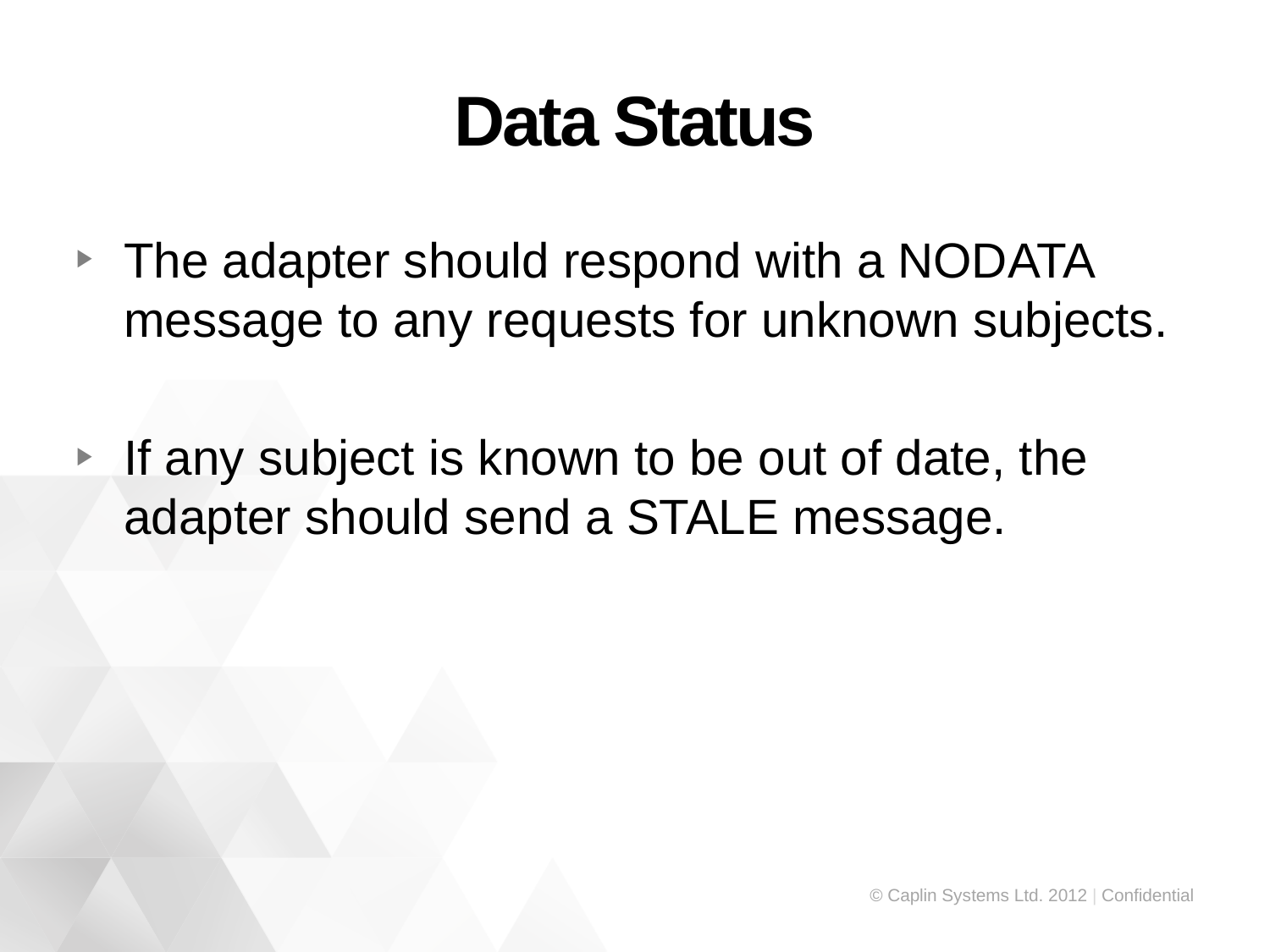

# Data Status
The adapter should respond with a NODATA message to any requests for unknown subjects.

If any subject is known to be out of date, the adapter should send a STALE message.